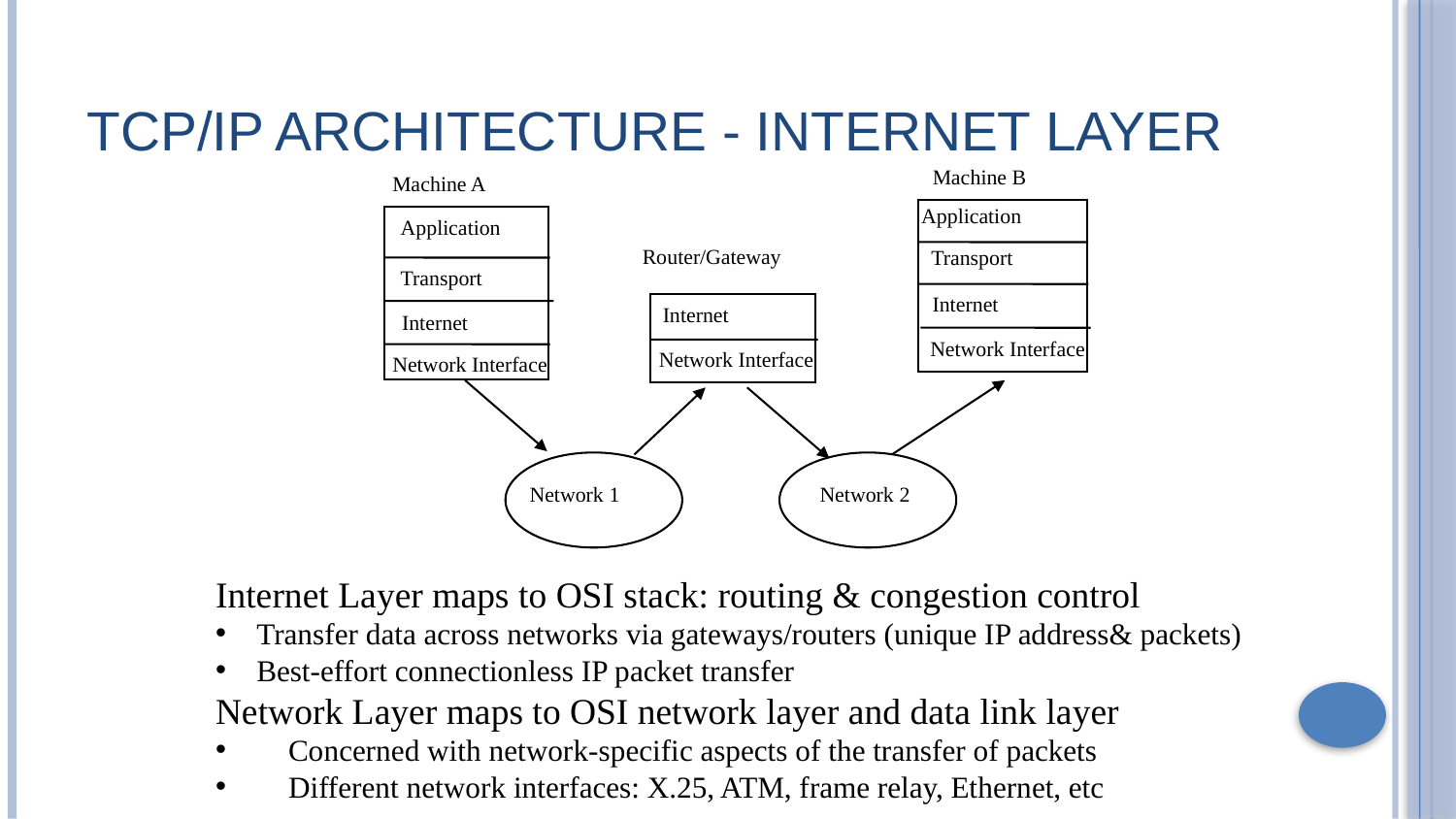

# TCP/IP architecture - Internet Layer
Machine B
Machine A

Application

Transport

Internet

    Network Interface

Application
Router/Gateway

Transport

Internet

   Network Interface

Internet

Network Interface

Network 1
Network 2
Internet Layer maps to OSI stack: routing & congestion control
Transfer data across networks via gateways/routers (unique IP address& packets)
Best-effort connectionless IP packet transfer
Network Layer maps to OSI network layer and data link layer
Concerned with network-specific aspects of the transfer of packets
Different network interfaces: X.25, ATM, frame relay, Ethernet, etc
7